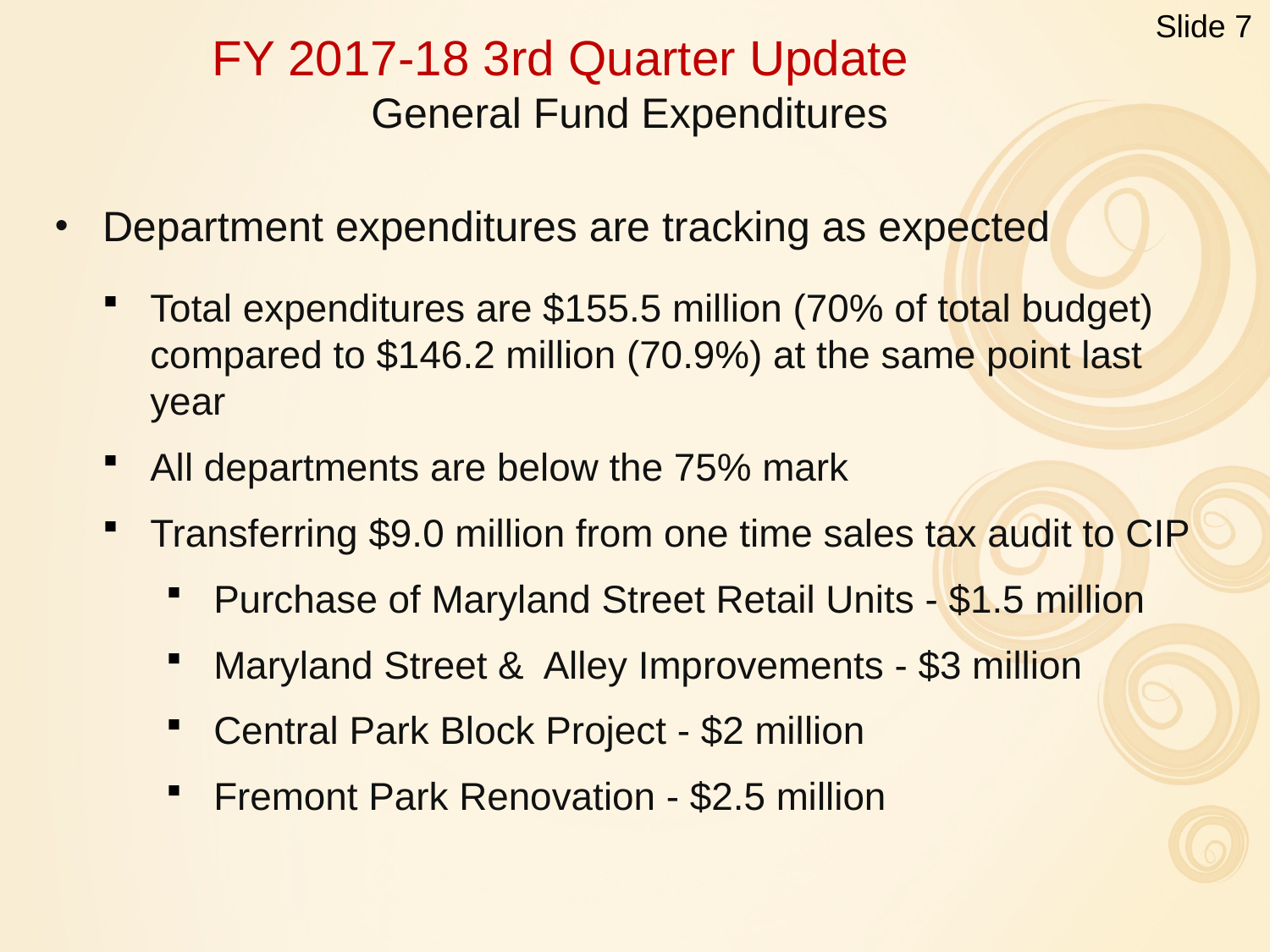

Slide 7
# FY 2017-18 3rd Quarter Update General Fund Expenditures
Department expenditures are tracking as expected
Total expenditures are $155.5 million (70% of total budget) compared to $146.2 million (70.9%) at the same point last year
All departments are below the 75% mark
Transferring $9.0 million from one time sales tax audit to CIP
Purchase of Maryland Street Retail Units - $1.5 million
Maryland Street &  Alley Improvements - $3 million
Central Park Block Project - $2 million
Fremont Park Renovation - $2.5 million